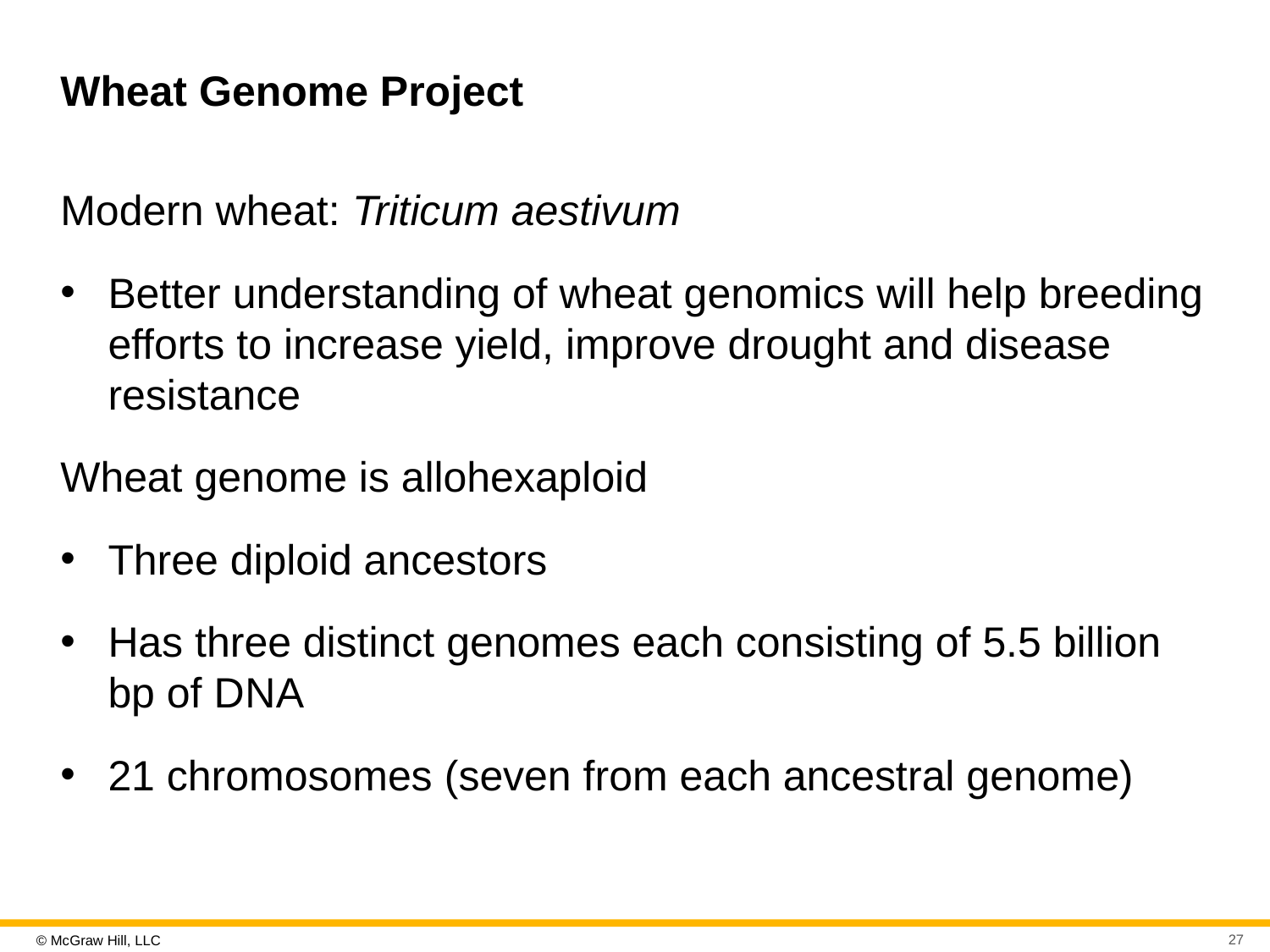

# Wheat Genome Project
Modern wheat: Triticum aestivum
Better understanding of wheat genomics will help breeding efforts to increase yield, improve drought and disease resistance
Wheat genome is allohexaploid
Three diploid ancestors
Has three distinct genomes each consisting of 5.5 billion bp of D N A
21 chromosomes (seven from each ancestral genome)
27